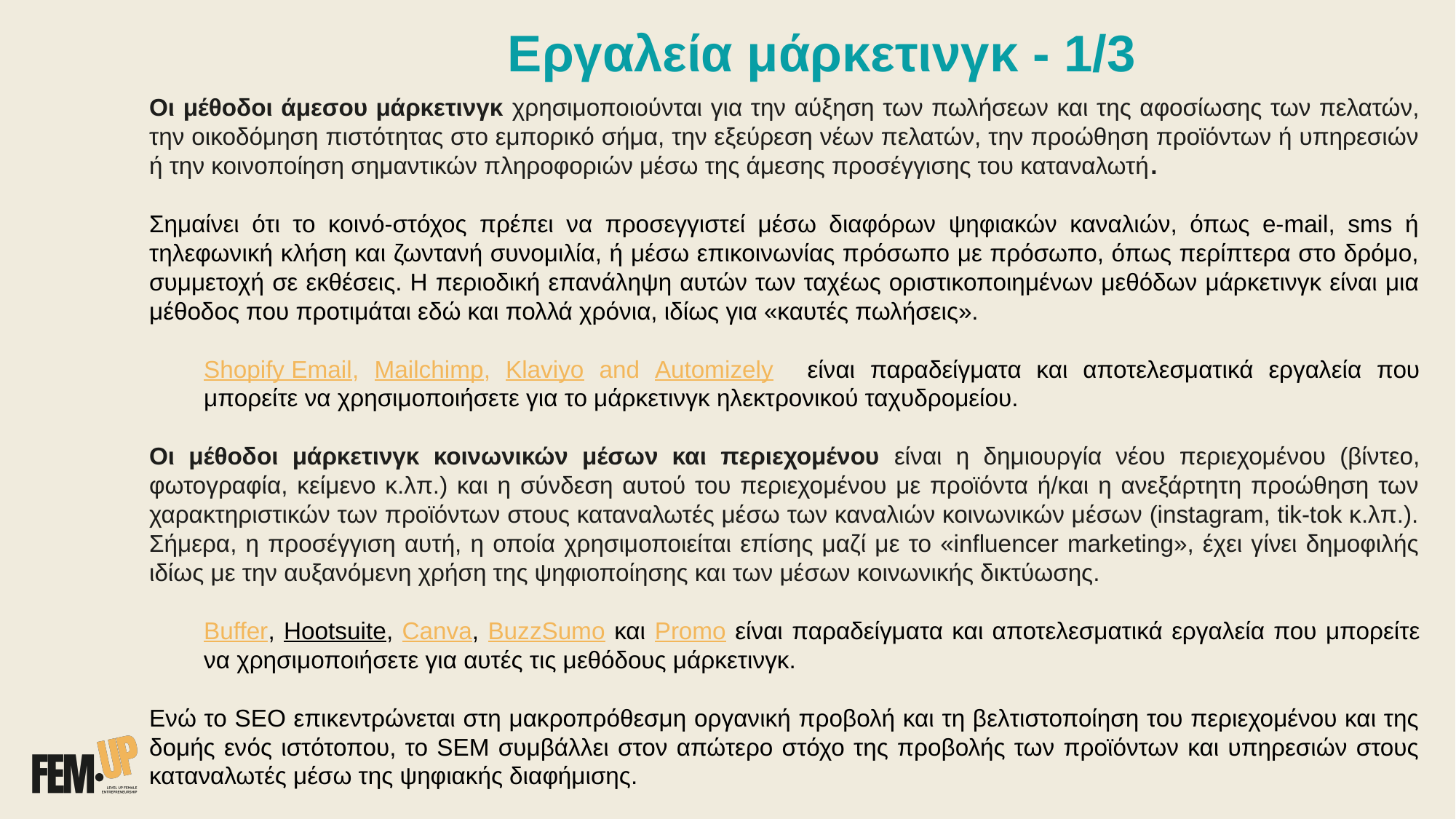

Εργαλεία μάρκετινγκ - 1/3
Οι μέθοδοι άμεσου μάρκετινγκ χρησιμοποιούνται για την αύξηση των πωλήσεων και της αφοσίωσης των πελατών, την οικοδόμηση πιστότητας στο εμπορικό σήμα, την εξεύρεση νέων πελατών, την προώθηση προϊόντων ή υπηρεσιών ή την κοινοποίηση σημαντικών πληροφοριών μέσω της άμεσης προσέγγισης του καταναλωτή.
​
Σημαίνει ότι το κοινό-στόχος πρέπει να προσεγγιστεί μέσω διαφόρων ψηφιακών καναλιών, όπως e-mail, sms ή τηλεφωνική κλήση και ζωντανή συνομιλία, ή μέσω επικοινωνίας πρόσωπο με πρόσωπο, όπως περίπτερα στο δρόμο, συμμετοχή σε εκθέσεις. Η περιοδική επανάληψη αυτών των ταχέως οριστικοποιημένων μεθόδων μάρκετινγκ είναι μια μέθοδος που προτιμάται εδώ και πολλά χρόνια, ιδίως για «καυτές πωλήσεις».

Shopify Email, Mailchimp, Klaviyo and Automizely 	 είναι παραδείγματα και αποτελεσματικά εργαλεία που μπορείτε να χρησιμοποιήσετε για το μάρκετινγκ ηλεκτρονικού ταχυδρομείου.

Οι μέθοδοι μάρκετινγκ κοινωνικών μέσων και περιεχομένου είναι η δημιουργία νέου περιεχομένου (βίντεο, φωτογραφία, κείμενο κ.λπ.) και η σύνδεση αυτού του περιεχομένου με προϊόντα ή/και η ανεξάρτητη προώθηση των χαρακτηριστικών των προϊόντων στους καταναλωτές μέσω των καναλιών κοινωνικών μέσων (instagram, tik-tok κ.λπ.). Σήμερα, η προσέγγιση αυτή, η οποία χρησιμοποιείται επίσης μαζί με το «influencer marketing», έχει γίνει δημοφιλής ιδίως με την αυξανόμενη χρήση της ψηφιοποίησης και των μέσων κοινωνικής δικτύωσης.

Buffer, Hootsuite, Canva, BuzzSumo και Promo είναι παραδείγματα και αποτελεσματικά εργαλεία που μπορείτε να χρησιμοποιήσετε για αυτές τις μεθόδους μάρκετινγκ.

Ενώ το SEO επικεντρώνεται στη μακροπρόθεσμη οργανική προβολή και τη βελτιστοποίηση του περιεχομένου και της δομής ενός ιστότοπου, το SEM συμβάλλει στον απώτερο στόχο της προβολής των προϊόντων και υπηρεσιών στους καταναλωτές μέσω της ψηφιακής διαφήμισης.